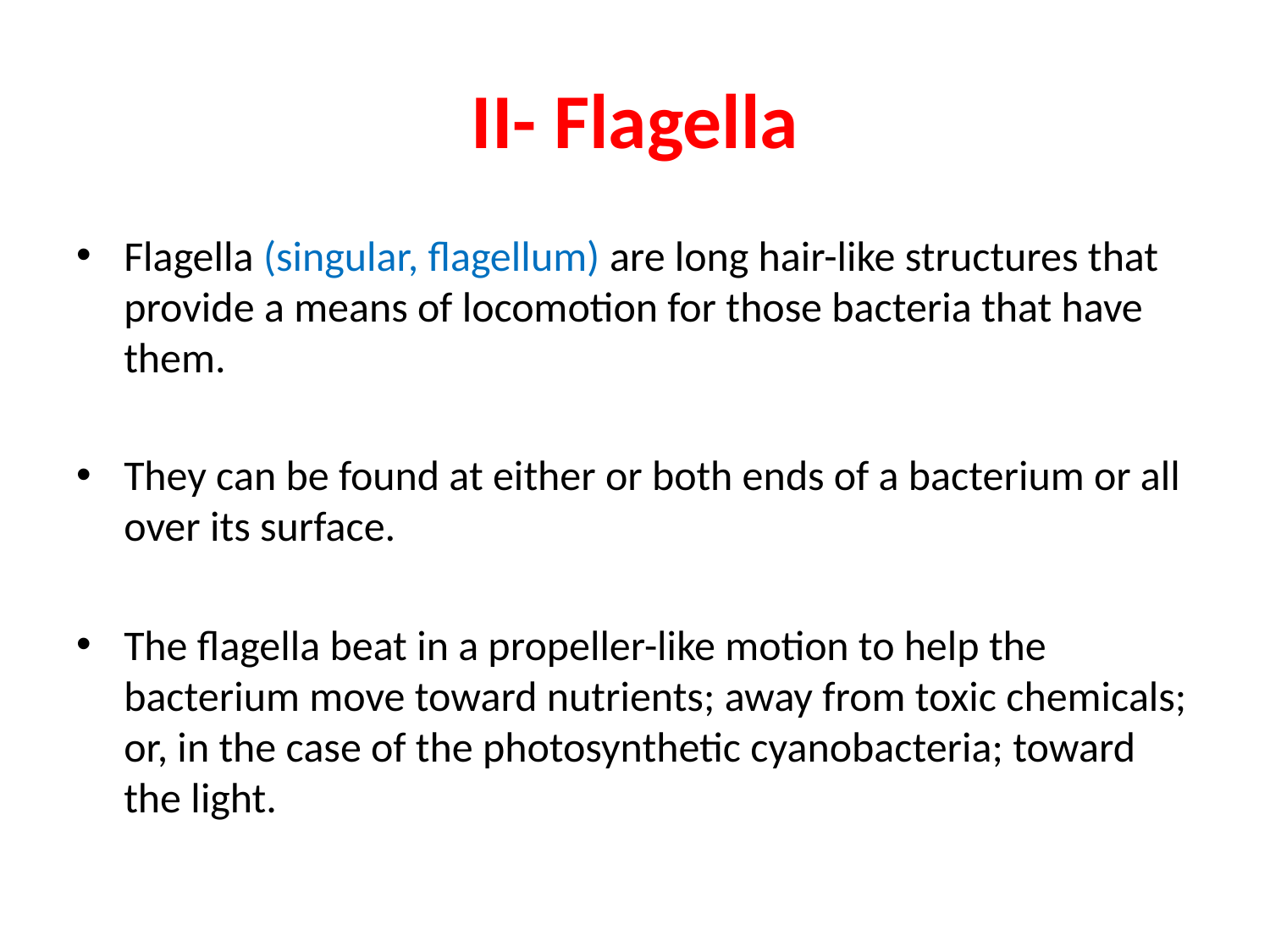

# II- Flagella
Flagella (singular, flagellum) are long hair-like structures that provide a means of locomotion for those bacteria that have them.

They can be found at either or both ends of a bacterium or all over its surface.

The flagella beat in a propeller-like motion to help the bacterium move toward nutrients; away from toxic chemicals; or, in the case of the photosynthetic cyanobacteria; toward the light.